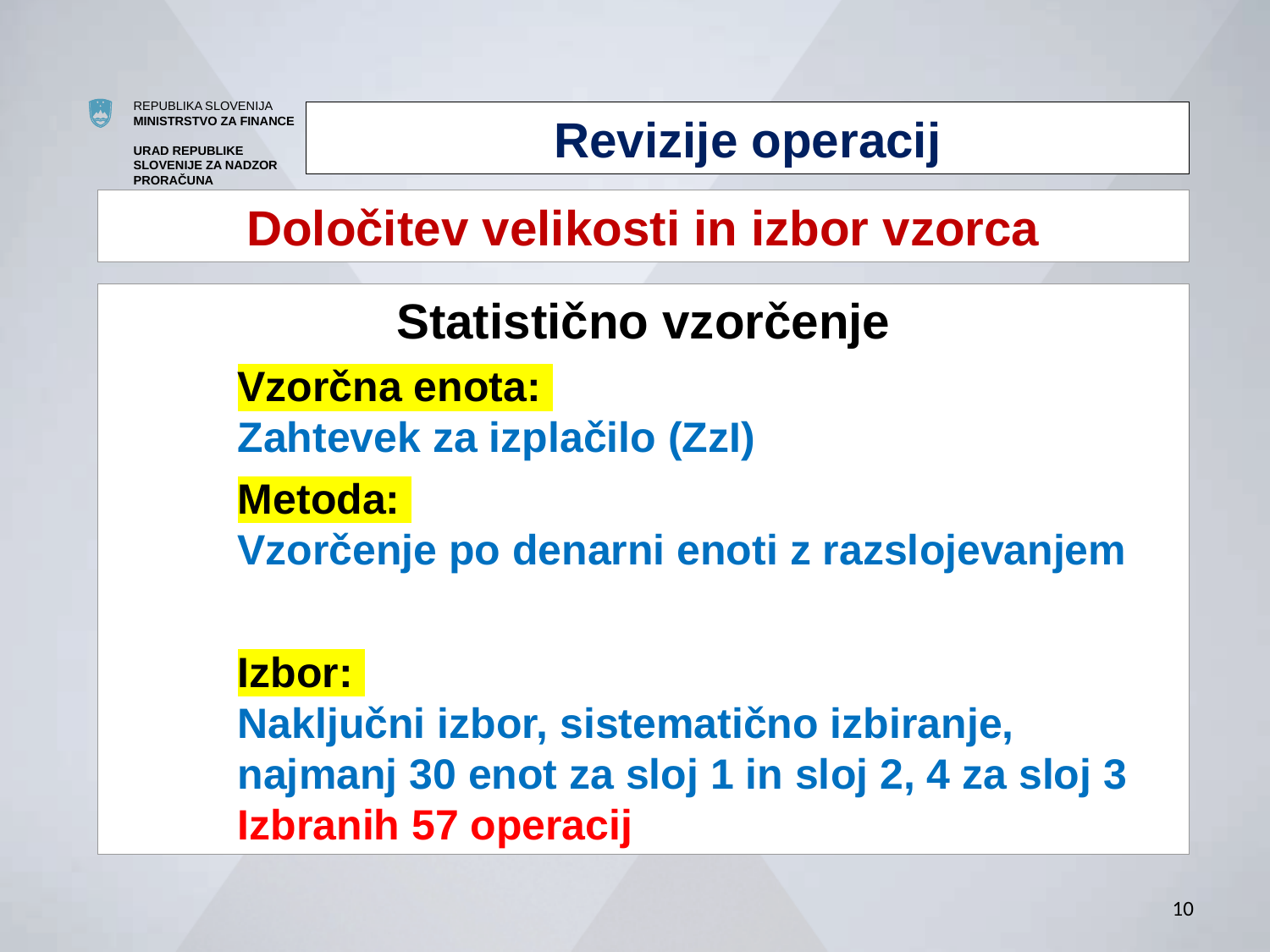

Revizije operacij
Določitev velikosti in izbor vzorca
Statistično vzorčenje
	Vzorčna enota:
	Zahtevek za izplačilo (ZzI)
 	Metoda:
	Vzorčenje po denarni enoti z razslojevanjem
	Izbor:
	Naključni izbor, sistematično izbiranje,
	najmanj 30 enot za sloj 1 in sloj 2, 4 za sloj 3
	Izbranih 57 operacij
10